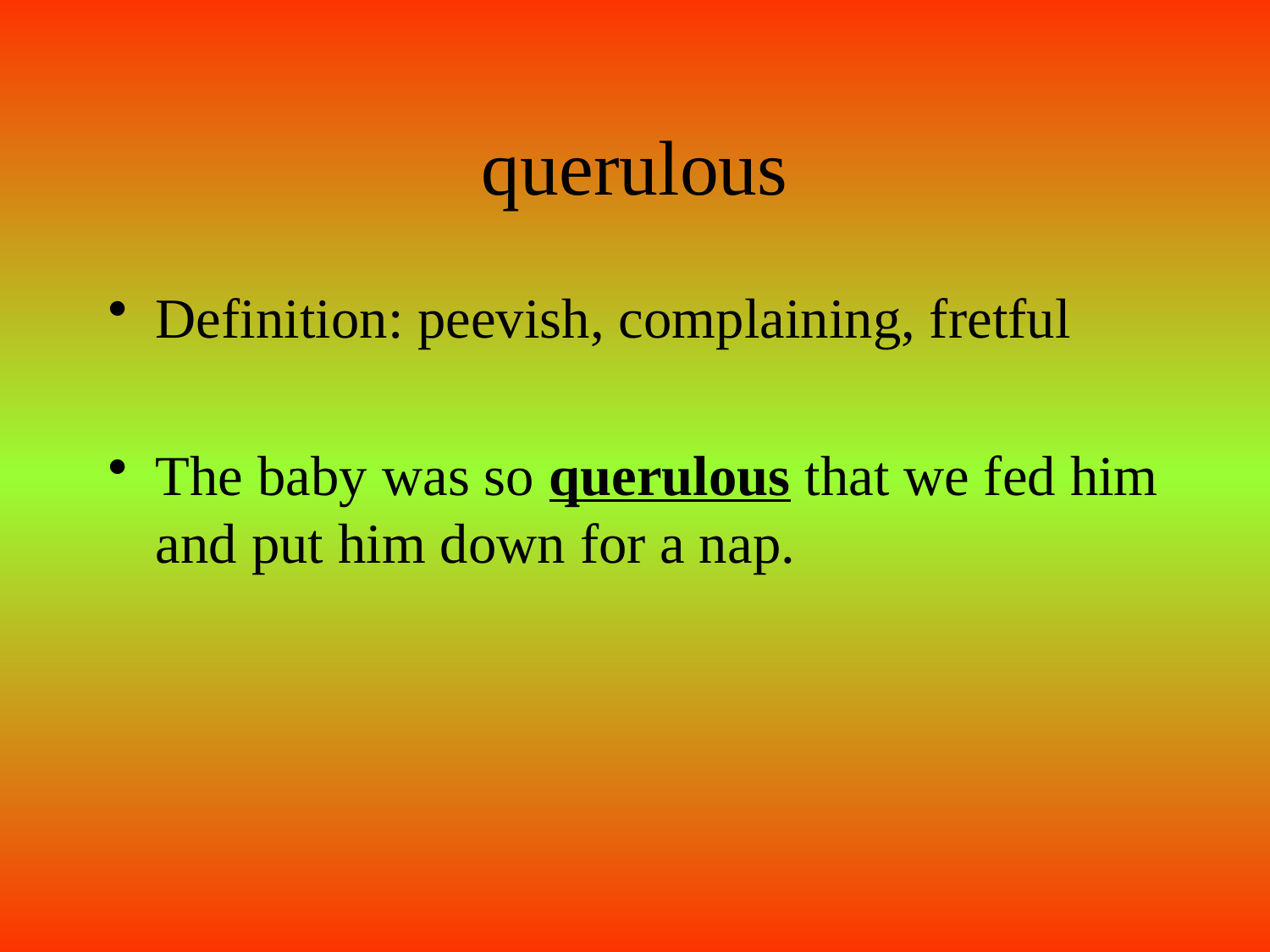

# querulous
Definition: peevish, complaining, fretful

The baby was so querulous that we fed him and put him down for a nap.